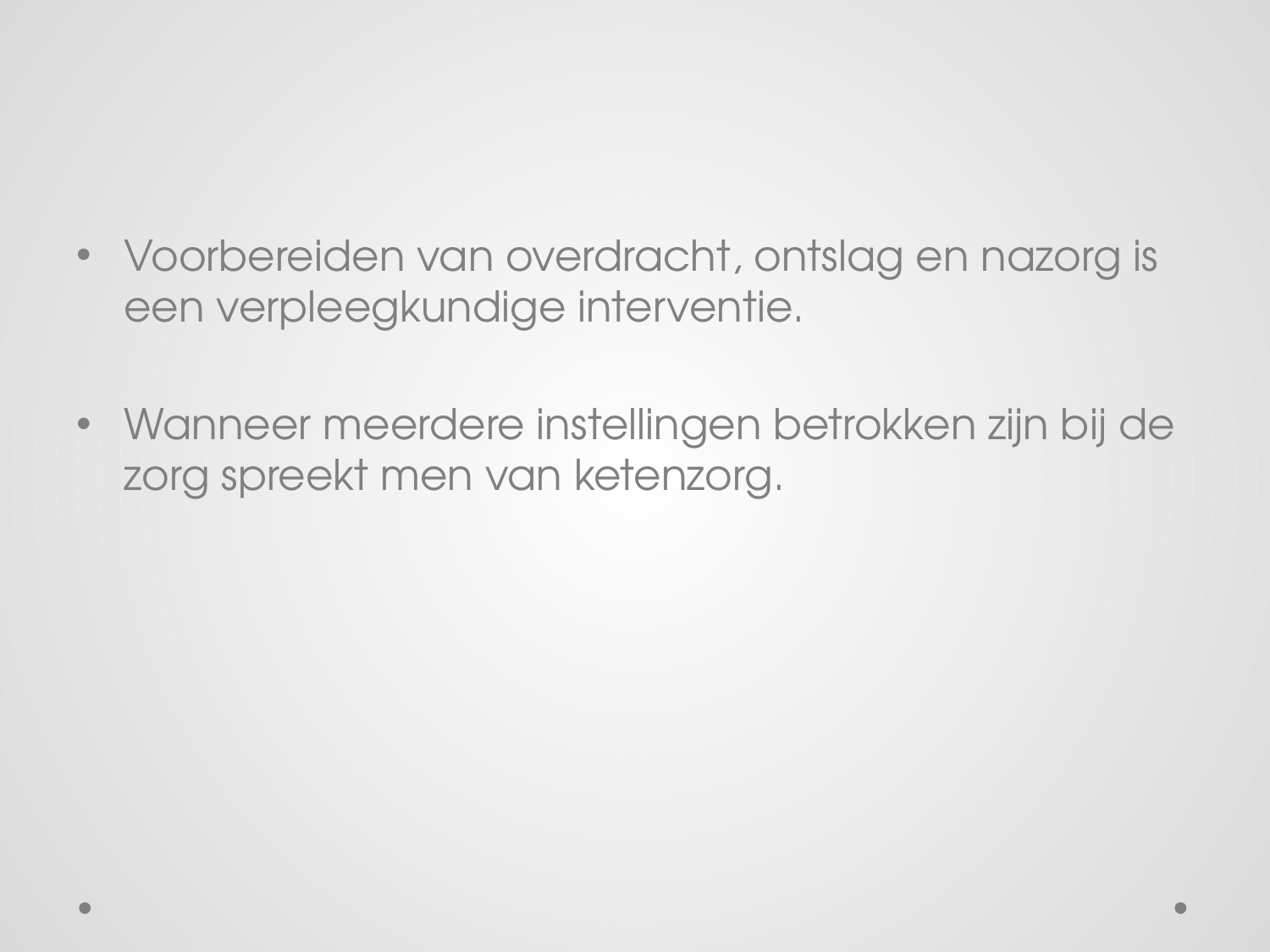

#
Voorbereiden van overdracht, ontslag en nazorg is een verpleegkundige interventie.

Wanneer meerdere instellingen betrokken zijn bij de zorg spreekt men van ketenzorg.